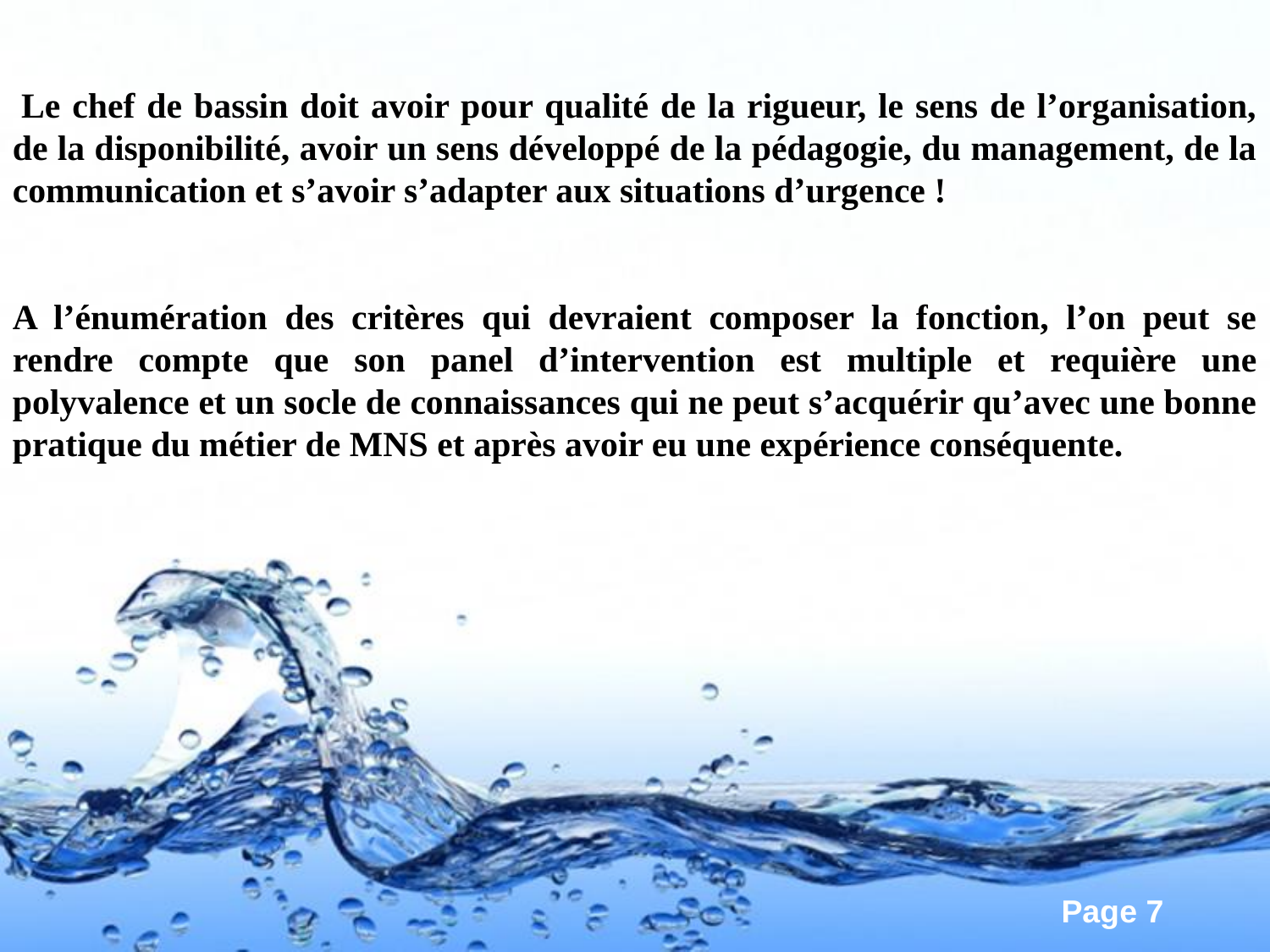

Le chef de bassin doit avoir pour qualité de la rigueur, le sens de l’organisation, de la disponibilité, avoir un sens développé de la pédagogie, du management, de la communication et s’avoir s’adapter aux situations d’urgence !

A l’énumération des critères qui devraient composer la fonction, l’on peut se rendre compte que son panel d’intervention est multiple et requière une polyvalence et un socle de connaissances qui ne peut s’acquérir qu’avec une bonne pratique du métier de MNS et après avoir eu une expérience conséquente.